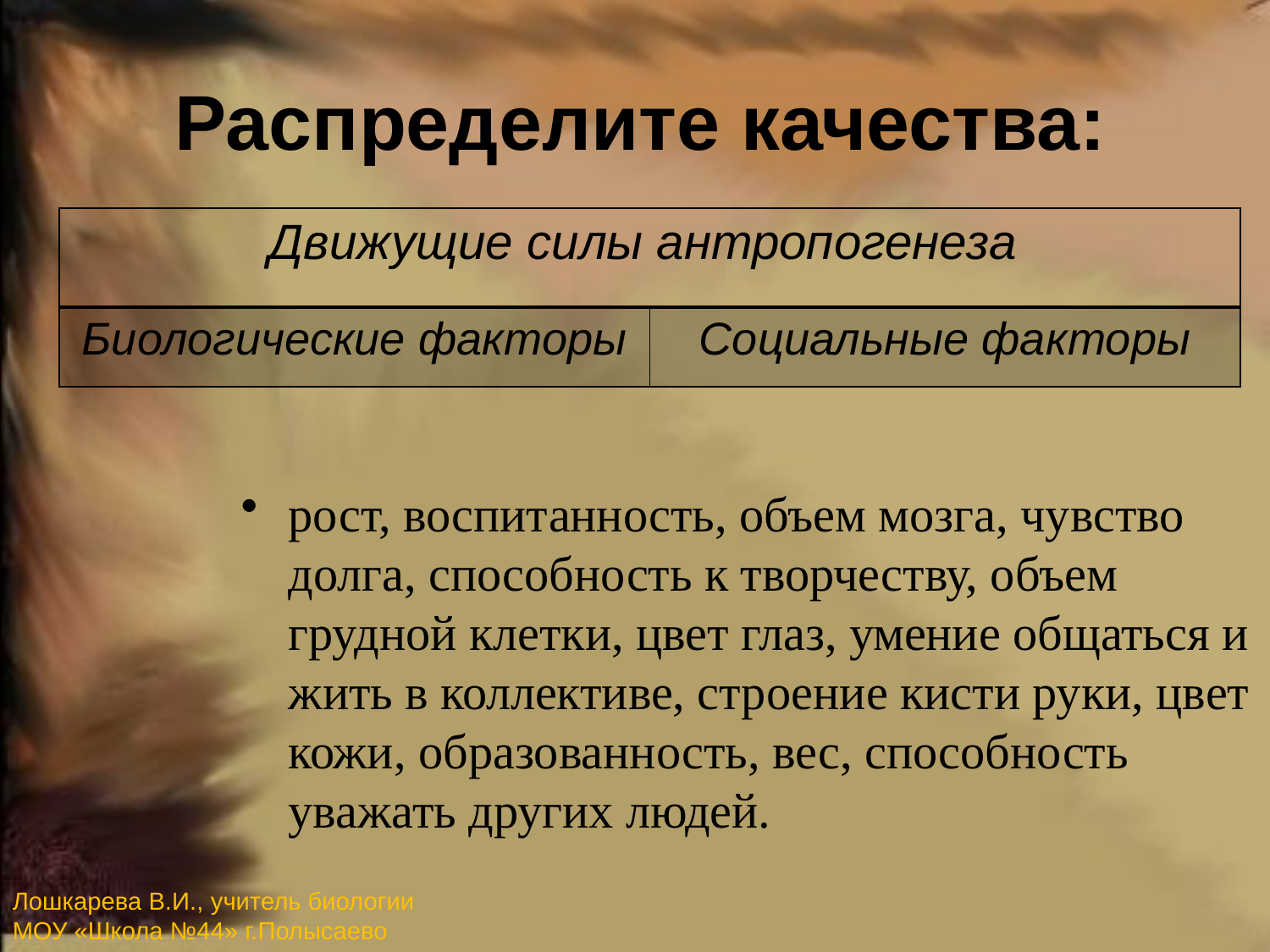

# Распределите качества:
| Движущие силы антропогенеза |  |
| --- | --- |
| Биологические факторы | Социальные факторы |
рост, воспитанность, объем мозга, чувство долга, способность к творчеству, объем грудной клетки, цвет глаз, умение общаться и жить в коллективе, строение кисти руки, цвет кожи, образованность, вес, способность уважать других людей.
Лошкарева В.И., учитель биологии
МОУ «Школа №44» г.Полысаево